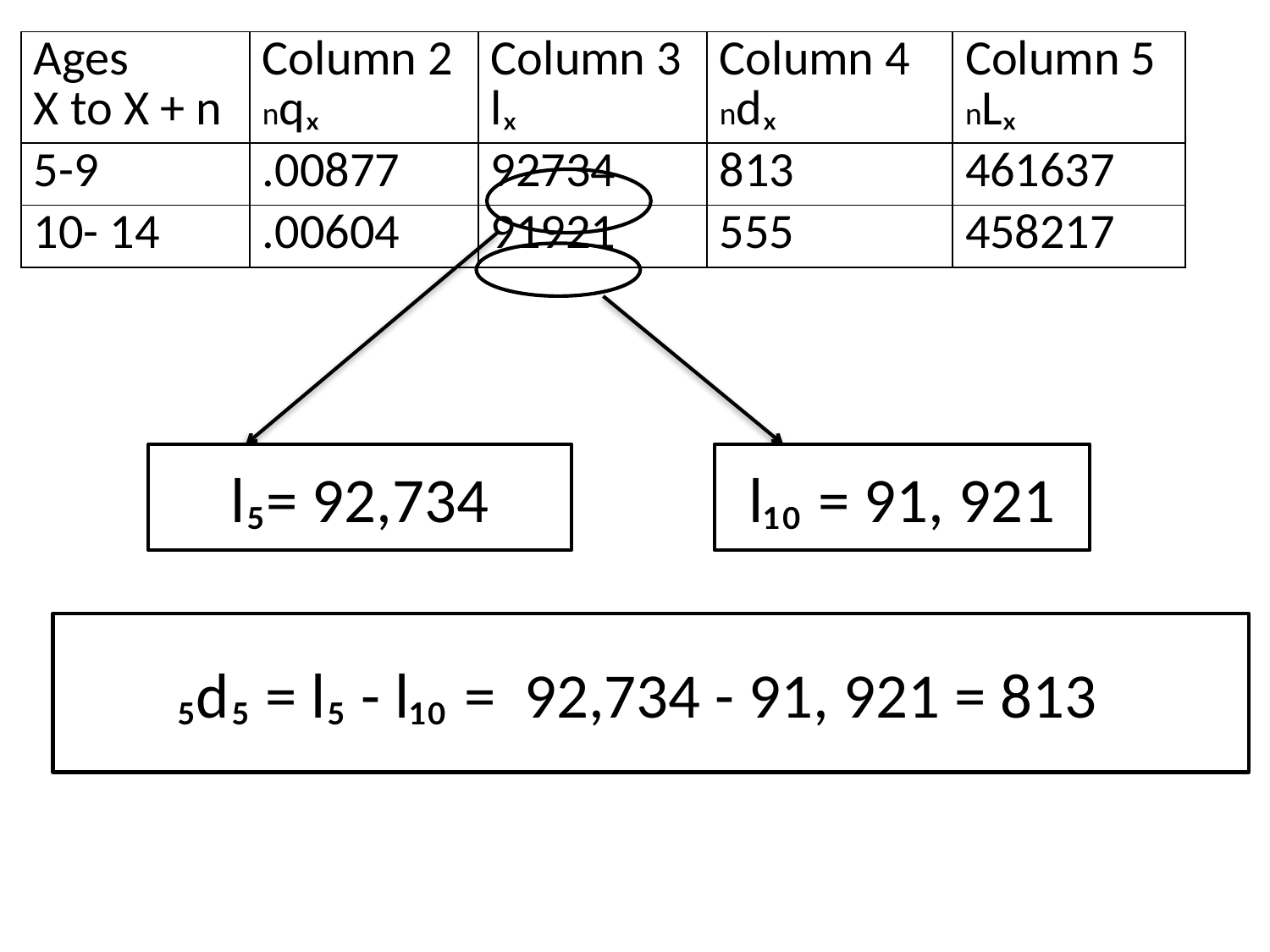

| Ages X to X + n | Column 2 nqₓ | Column 3 lₓ | Column 4 ndₓ | Column 5 nLₓ |
| --- | --- | --- | --- | --- |
| 5-9 | .00877 | 92734 | 813 | 461637 |
| 10- 14 | .00604 | 91921 | 555 | 458217 |

l₅= 92,734
l₁₀ = 91, 921
₅d₅ = l₅ - l₁₀ =  92,734 - 91, 921 = 813